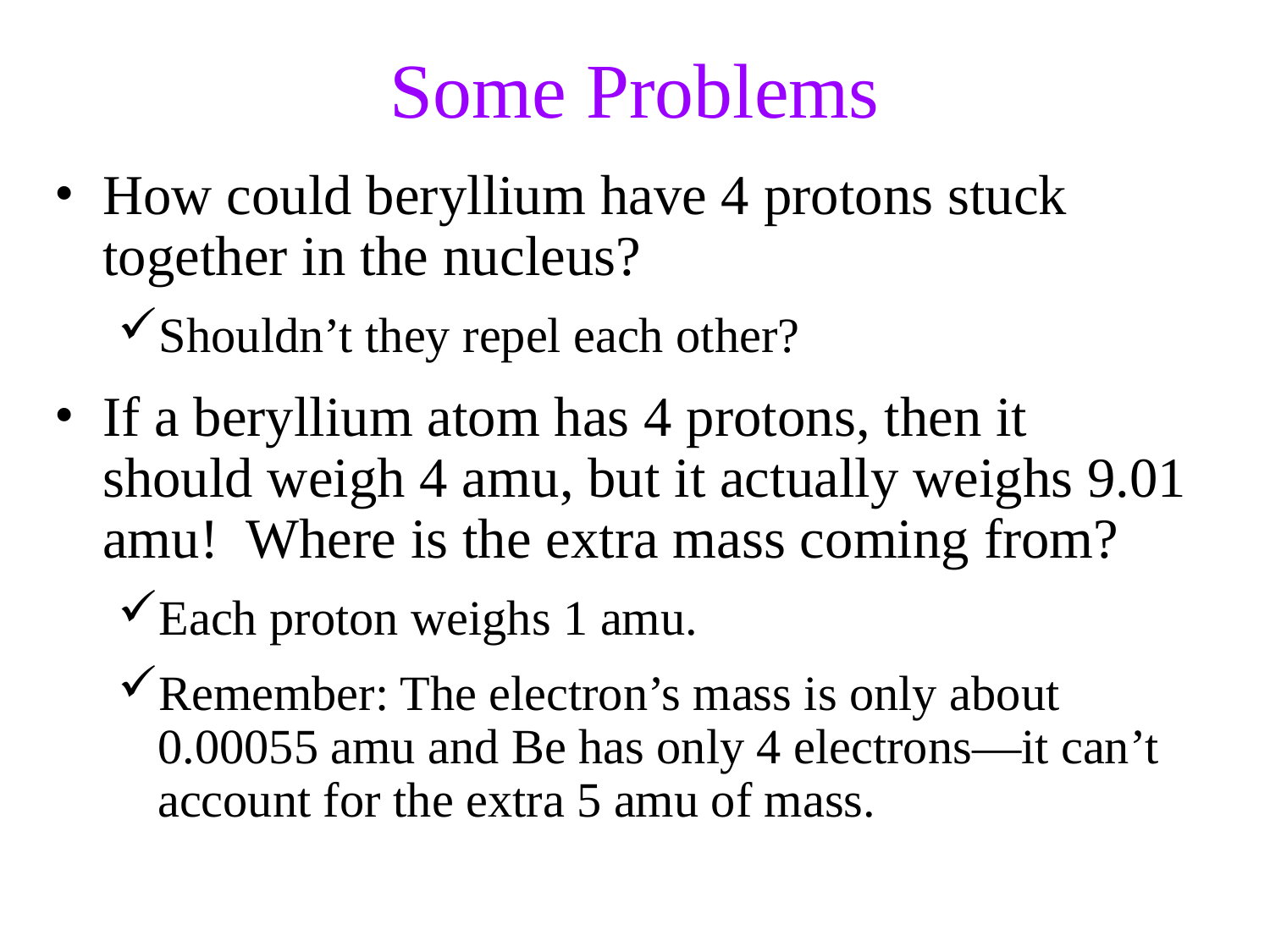

Some Problems
How could beryllium have 4 protons stuck together in the nucleus?
Shouldn’t they repel each other?
If a beryllium atom has 4 protons, then it should weigh 4 amu, but it actually weighs 9.01 amu!  Where is the extra mass coming from?
Each proton weighs 1 amu.
Remember: The electron’s mass is only about 0.00055 amu and Be has only 4 electrons—it can’t account for the extra 5 amu of mass.